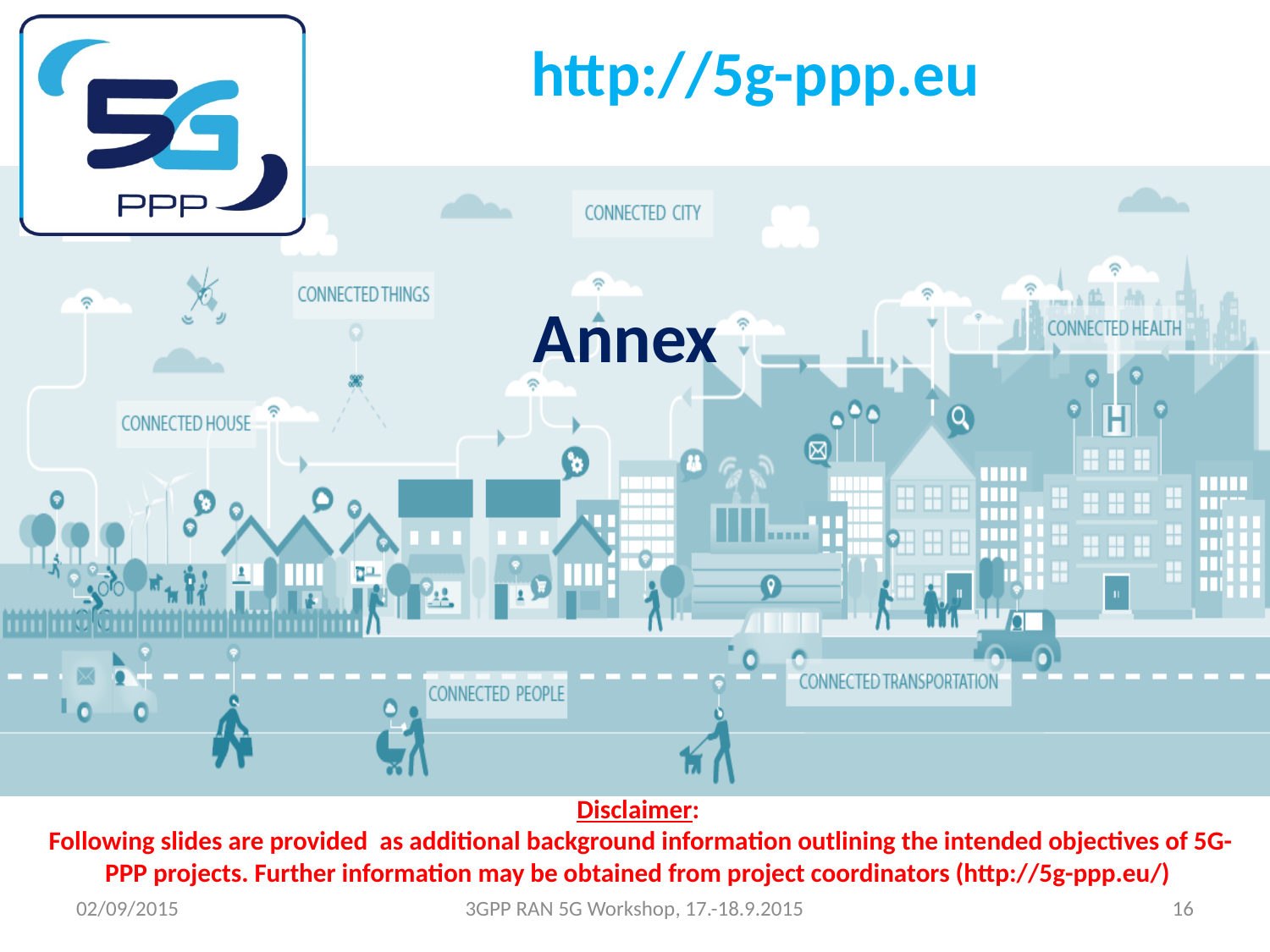

http://5g-ppp.eu
Annex

Disclaimer:
Following slides are provided  as additional background information outlining the intended objectives of 5G-PPP projects. Further information may be obtained from project coordinators (http://5g-ppp.eu/)

02/09/2015
3GPP RAN 5G Workshop, 17.-18.9.2015
16